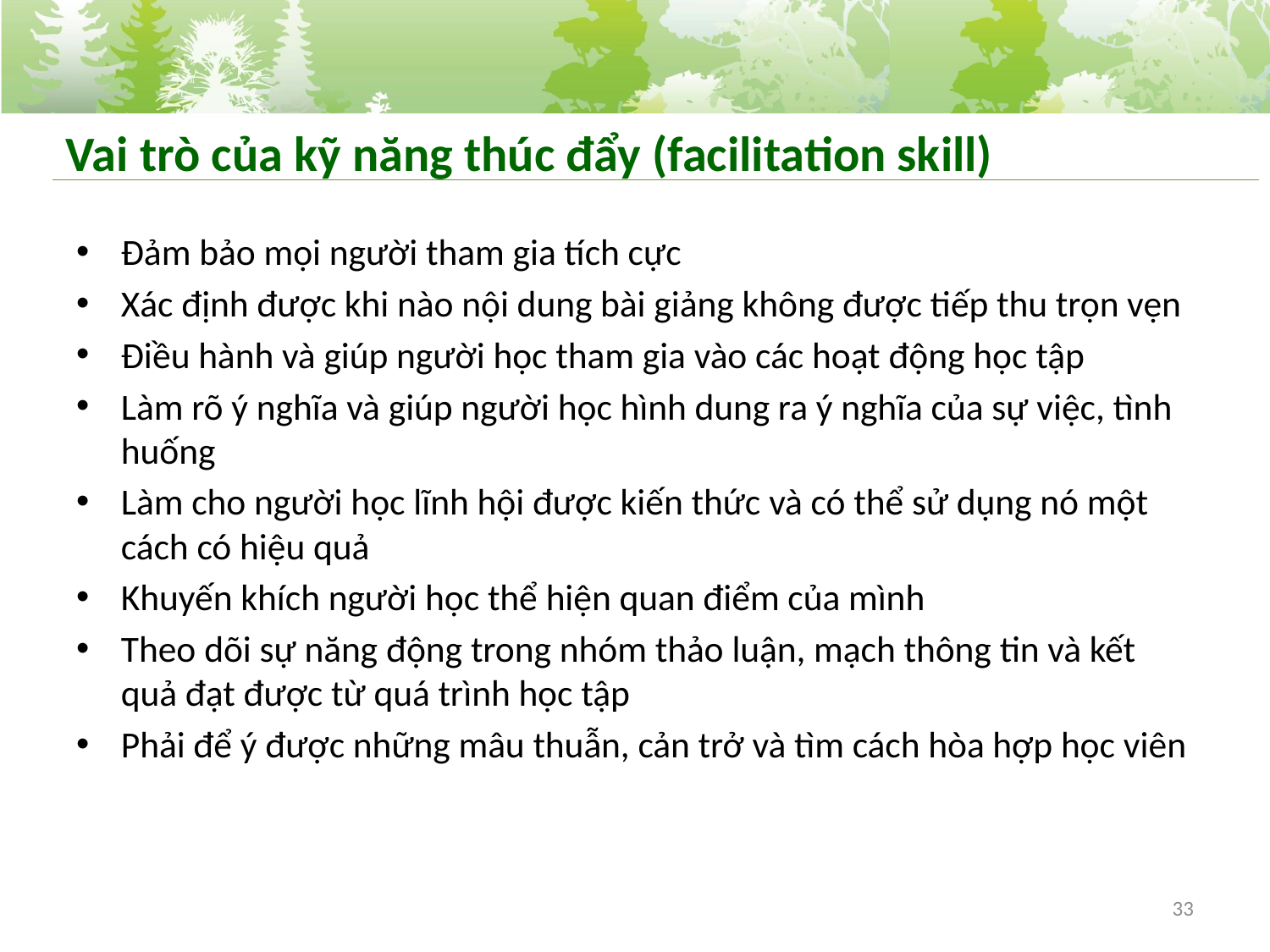

# Vai trò của kỹ năng thúc đẩy (facilitation skill)
Đảm bảo mọi người tham gia tích cực
Xác định được khi nào nội dung bài giảng không được tiếp thu trọn vẹn
Điều hành và giúp người học tham gia vào các hoạt động học tập
Làm rõ ý nghĩa và giúp người học hình dung ra ý nghĩa của sự việc, tình huống
Làm cho người học lĩnh hội được kiến thức và có thể sử dụng nó một cách có hiệu quả
Khuyến khích người học thể hiện quan điểm của mình
Theo dõi sự năng động trong nhóm thảo luận, mạch thông tin và kết quả đạt được từ quá trình học tập
Phải để ý được những mâu thuẫn, cản trở và tìm cách hòa hợp học viên
33